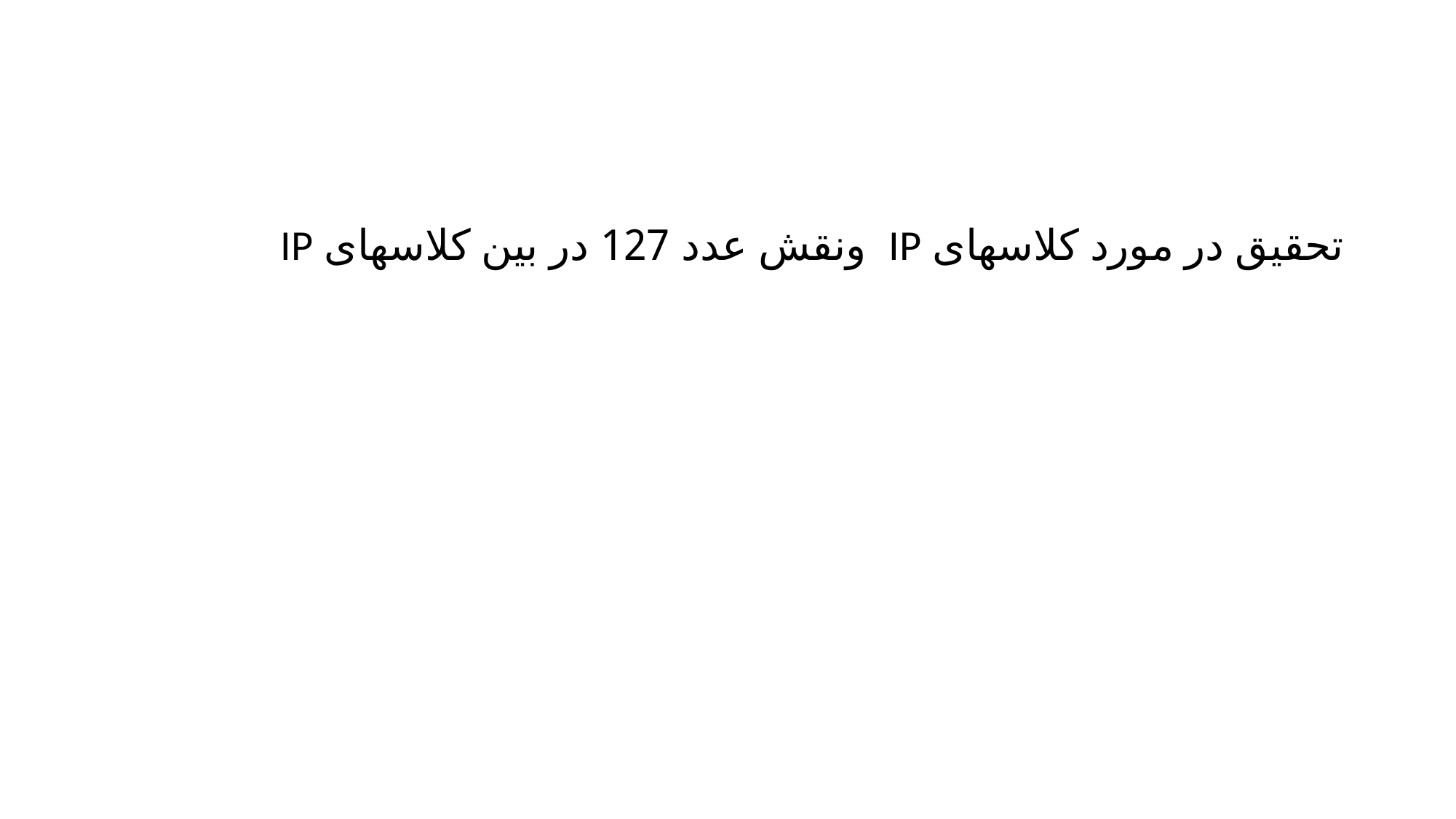

#
تحقیق در مورد کلاسهای IP  ونقش عدد 127 در بین کلاسهای IP